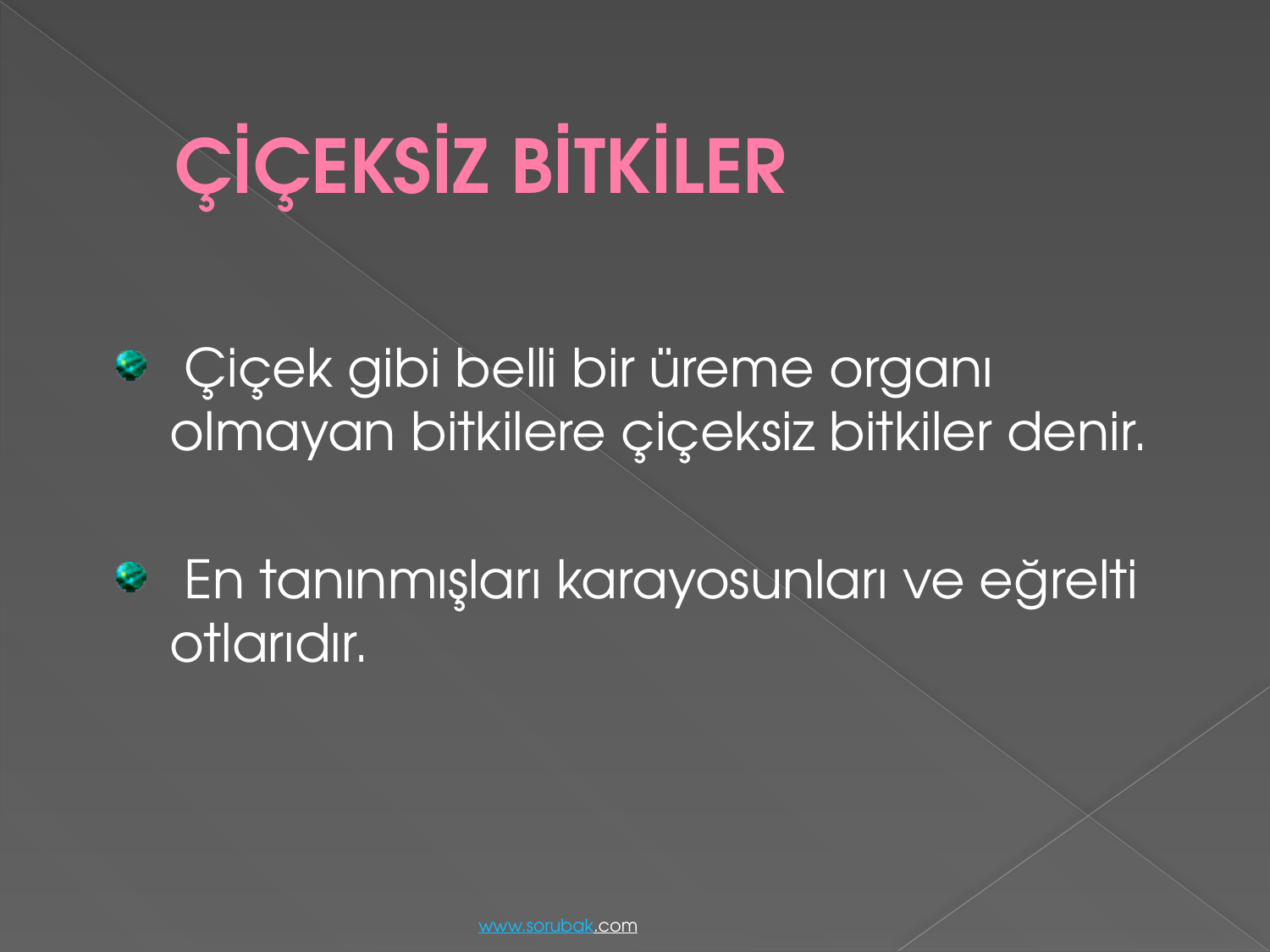

# ÇİÇEKSİZ BİTKİLER
 Çiçek gibi belli bir üreme organı olmayan bitkilere çiçeksiz bitkiler denir.

 En tanınmışları karayosunları ve eğrelti otlarıdır.
www.sorubak.com